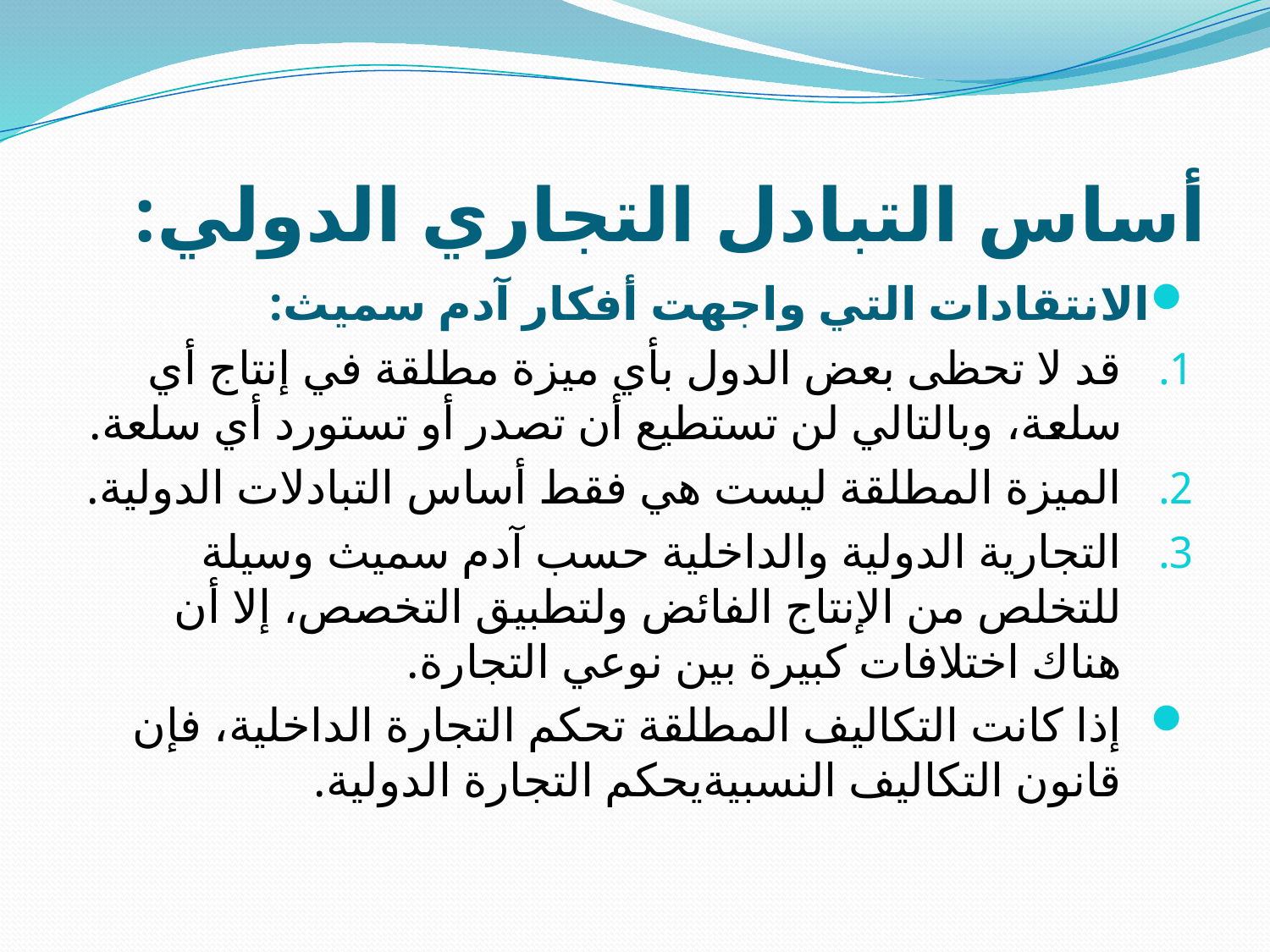

# أساس التبادل التجاري الدولي:
الانتقادات التي واجهت أفكار آدم سميث:
قد لا تحظى بعض الدول بأي ميزة مطلقة في إنتاج أي سلعة، وبالتالي لن تستطيع أن تصدر أو تستورد أي سلعة.
الميزة المطلقة ليست هي فقط أساس التبادلات الدولية.
التجارية الدولية والداخلية حسب آدم سميث وسيلة للتخلص من الإنتاج الفائض ولتطبيق التخصص، إلا أن هناك اختلافات كبيرة بين نوعي التجارة.
إذا كانت التكاليف المطلقة تحكم التجارة الداخلية، فإن قانون التكاليف النسبيةيحكم التجارة الدولية.